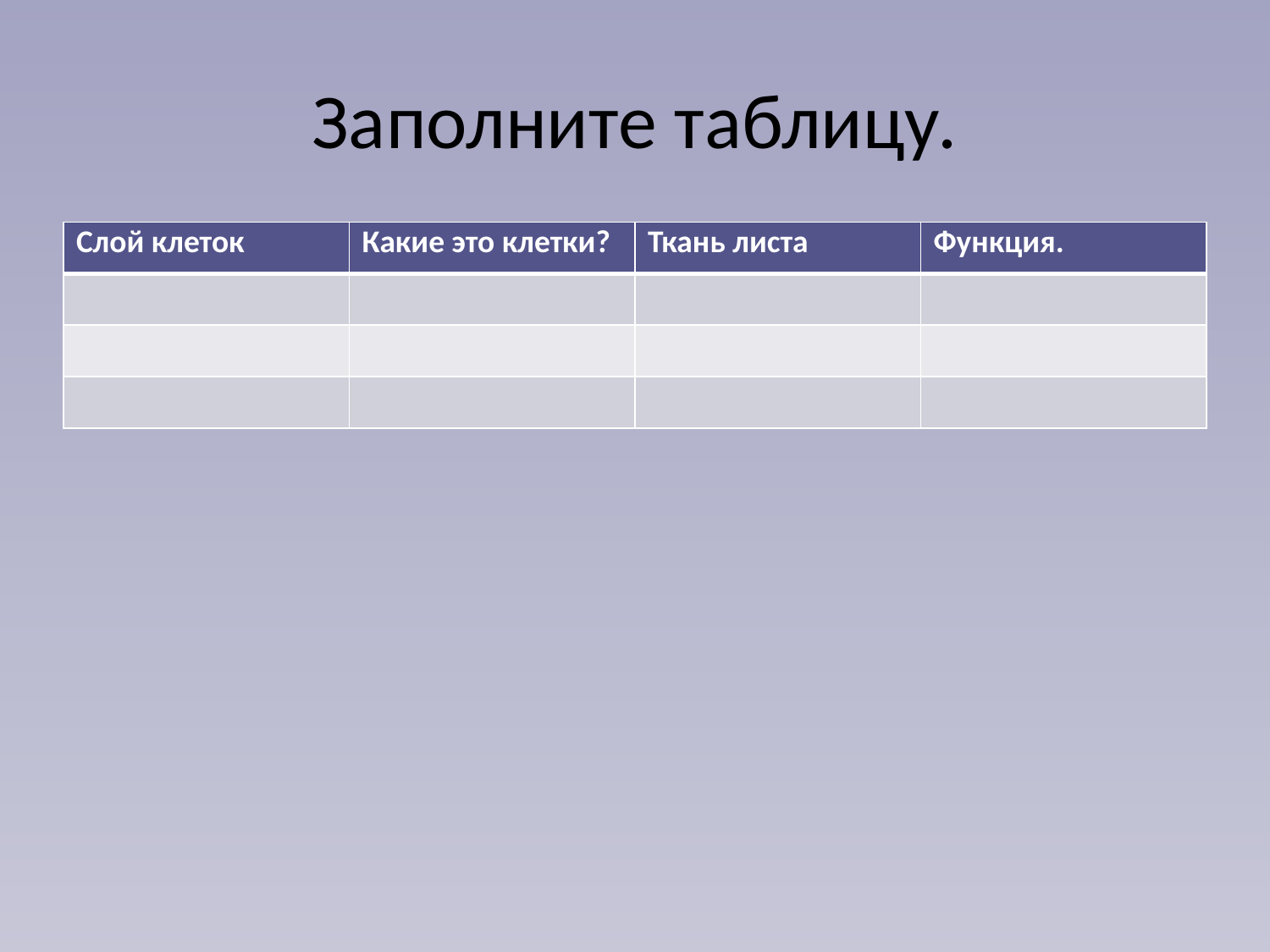

# Заполните таблицу.
| Слой клеток | Какие это клетки? | Ткань листа | Функция. |
| --- | --- | --- | --- |
|  |  |  |  |
|  |  |  |  |
|  |  |  |  |